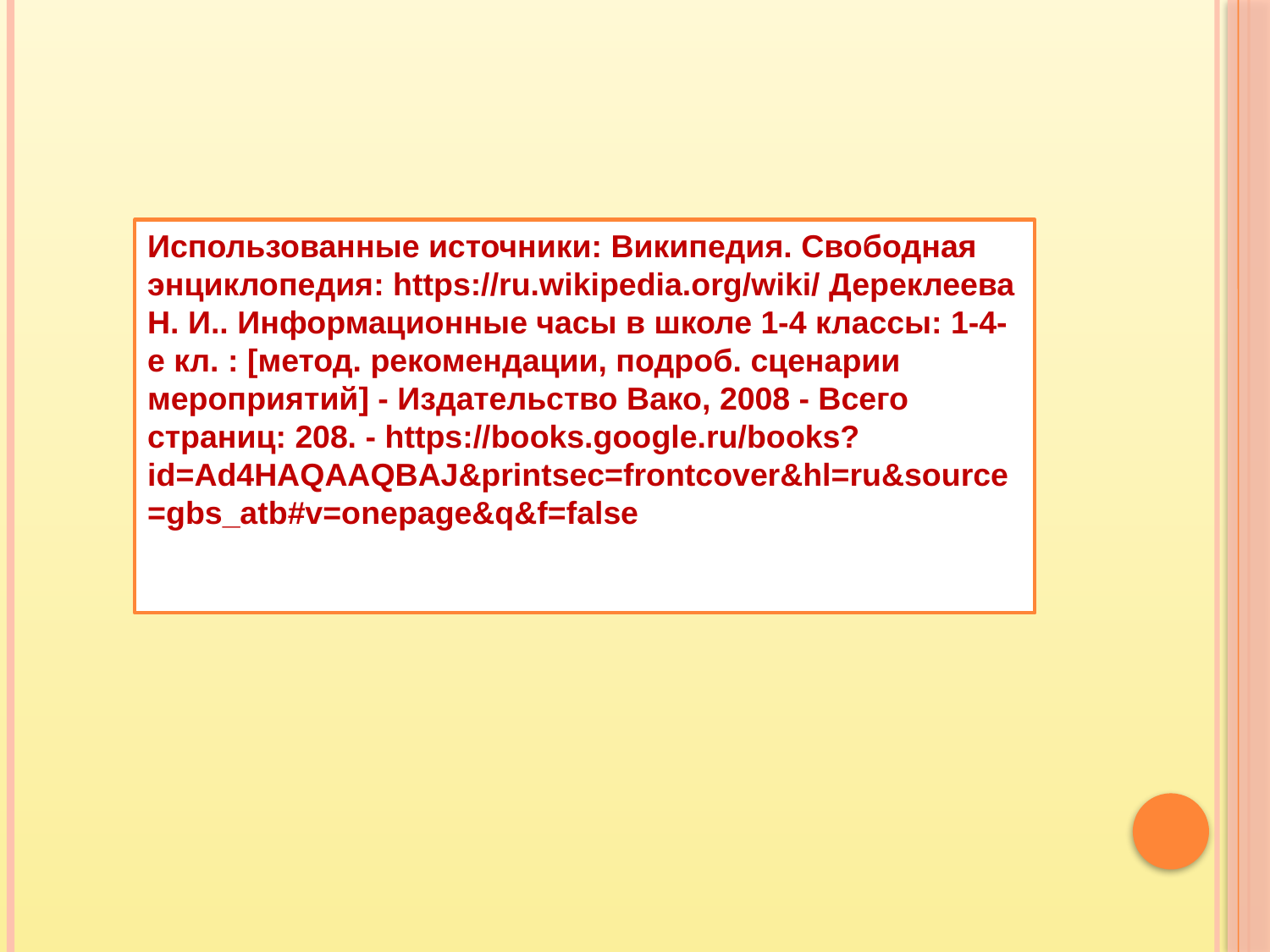

Использованные источники: Википедия. Свободная энциклопедия: https://ru.wikipedia.org/wiki/ Дереклеева Н. И.. Информационные часы в школе 1-4 классы: 1-4-е кл. : [метод. рекомендации, подроб. сценарии мероприятий] - Издательство Вако, 2008 - Всего страниц: 208. - https://books.google.ru/books?id=Ad4HAQAAQBAJ&printsec=frontcover&hl=ru&source=gbs_atb#v=onepage&q&f=false